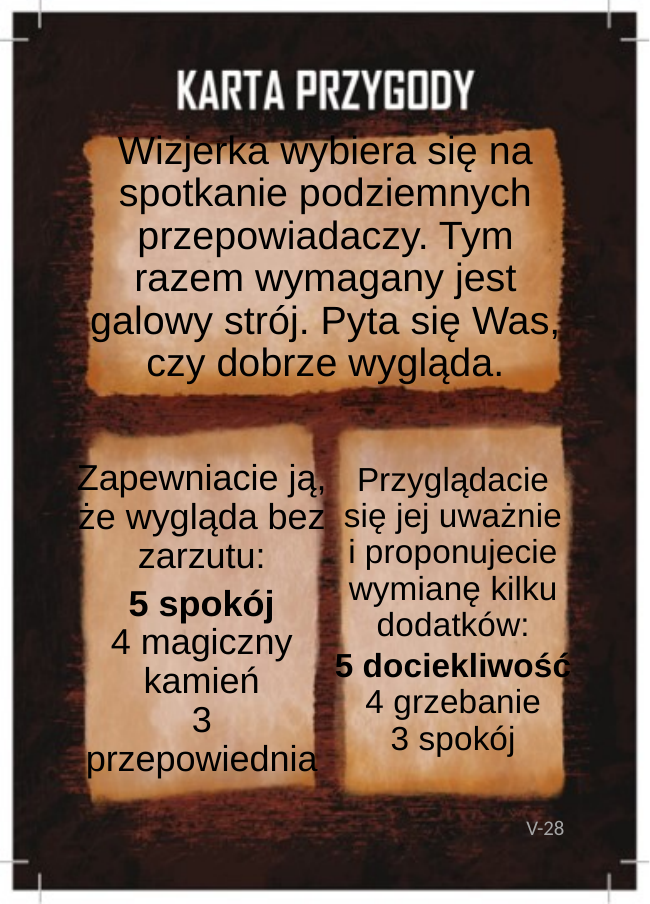

# Wizjerka wybiera się na spotkanie podziemnych przepowiadaczy. Tym razem wymagany jest galowy strój. Pyta się Was, czy dobrze wygląda.
Zapewniacie ją, że wygląda bez zarzutu:
5 spokój
4 magiczny kamień
3 przepowiednia
Przyglądacie się jej uważnie
i proponujecie wymianę kilku dodatków:
5 dociekliwość
4 grzebanie
3 spokój
V-28